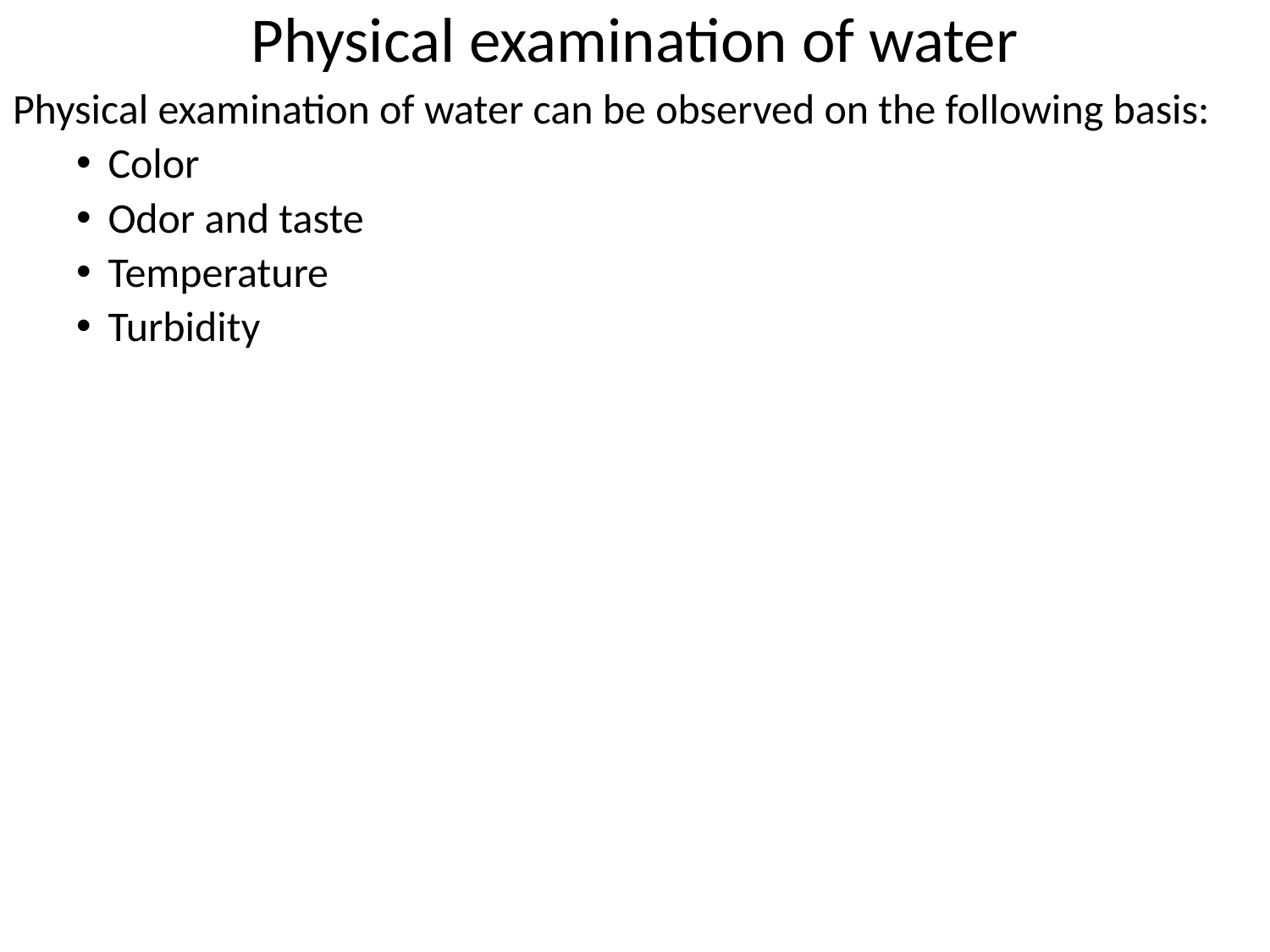

# Physical examination of water
Physical examination of water can be observed on the following basis:
Color
Odor and taste
Temperature
Turbidity